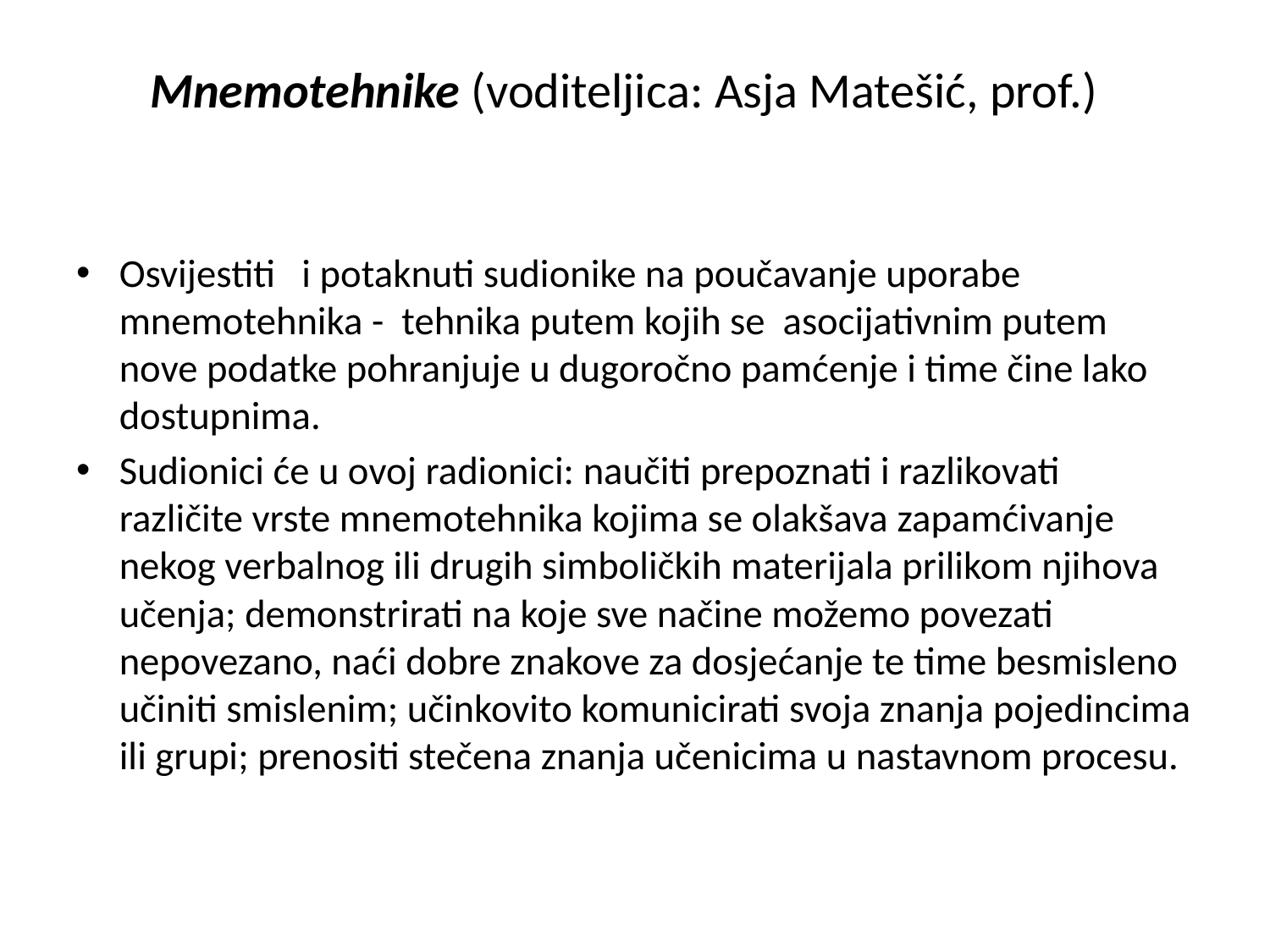

# Mnemotehnike (voditeljica: Asja Matešić, prof.)

Osvijestiti   i potaknuti sudionike na poučavanje uporabe mnemotehnika -  tehnika putem kojih se  asocijativnim putem nove podatke pohranjuje u dugoročno pamćenje i time čine lako dostupnima.
Sudionici će u ovoj radionici: naučiti prepoznati i razlikovati različite vrste mnemotehnika kojima se olakšava zapamćivanje nekog verbalnog ili drugih simboličkih materijala prilikom njihova učenja; demonstrirati na koje sve načine možemo povezati nepovezano, naći dobre znakove za dosjećanje te time besmisleno učiniti smislenim; učinkovito komunicirati svoja znanja pojedincima ili grupi; prenositi stečena znanja učenicima u nastavnom procesu.